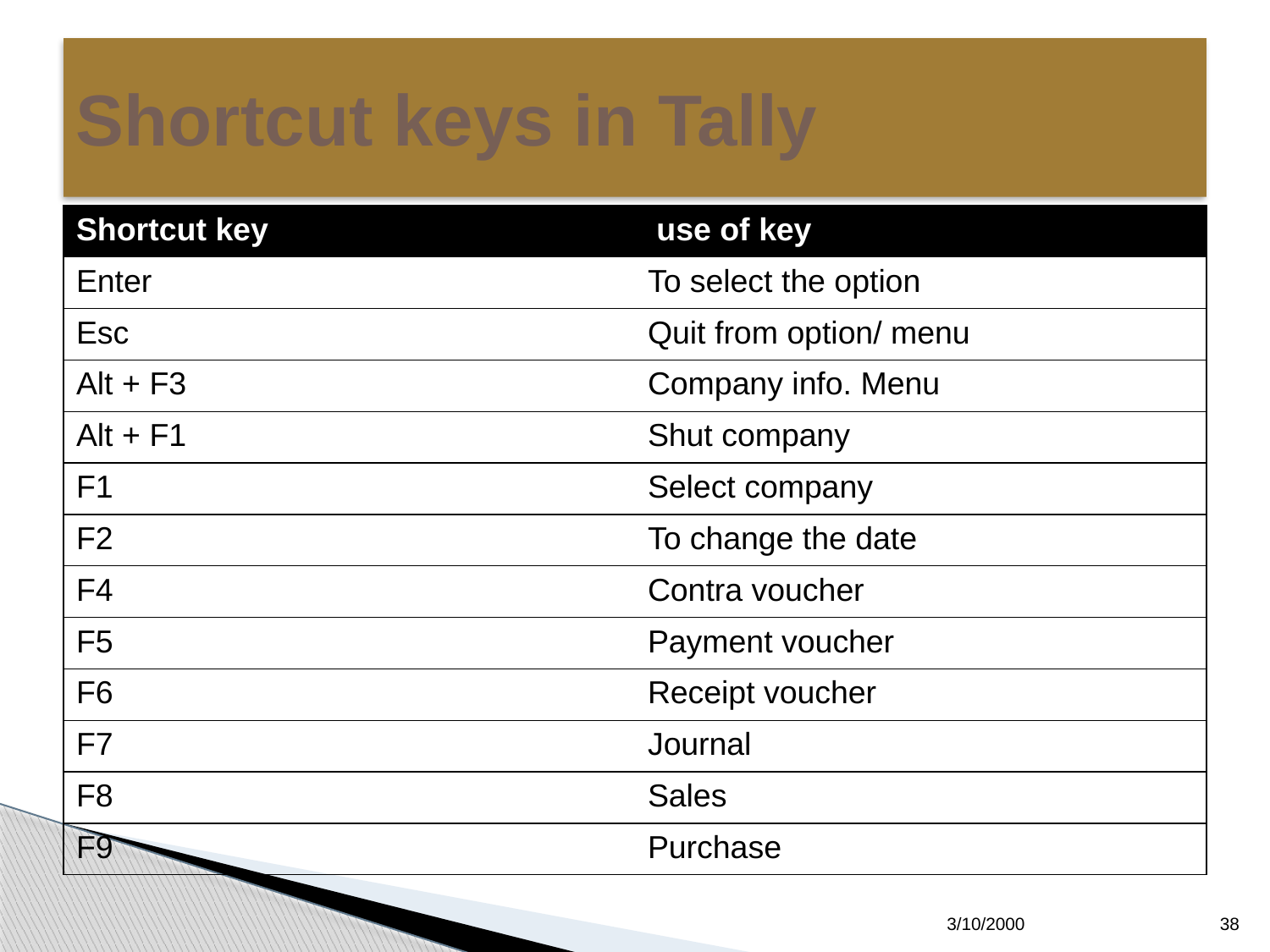

# Shortcut keys in Tally
| Shortcut key | use of key |
| --- | --- |
| Enter | To select the option |
| Esc | Quit from option/ menu |
| Alt + F3 | Company info. Menu |
| Alt + F1 | Shut company |
| F1 | Select company |
| F2 | To change the date |
| F4 | Contra voucher |
| F5 | Payment voucher |
| F6 | Receipt voucher |
| F7 | Journal |
| F8 | Sales |
| F9 | Purchase |
3/10/2000
38